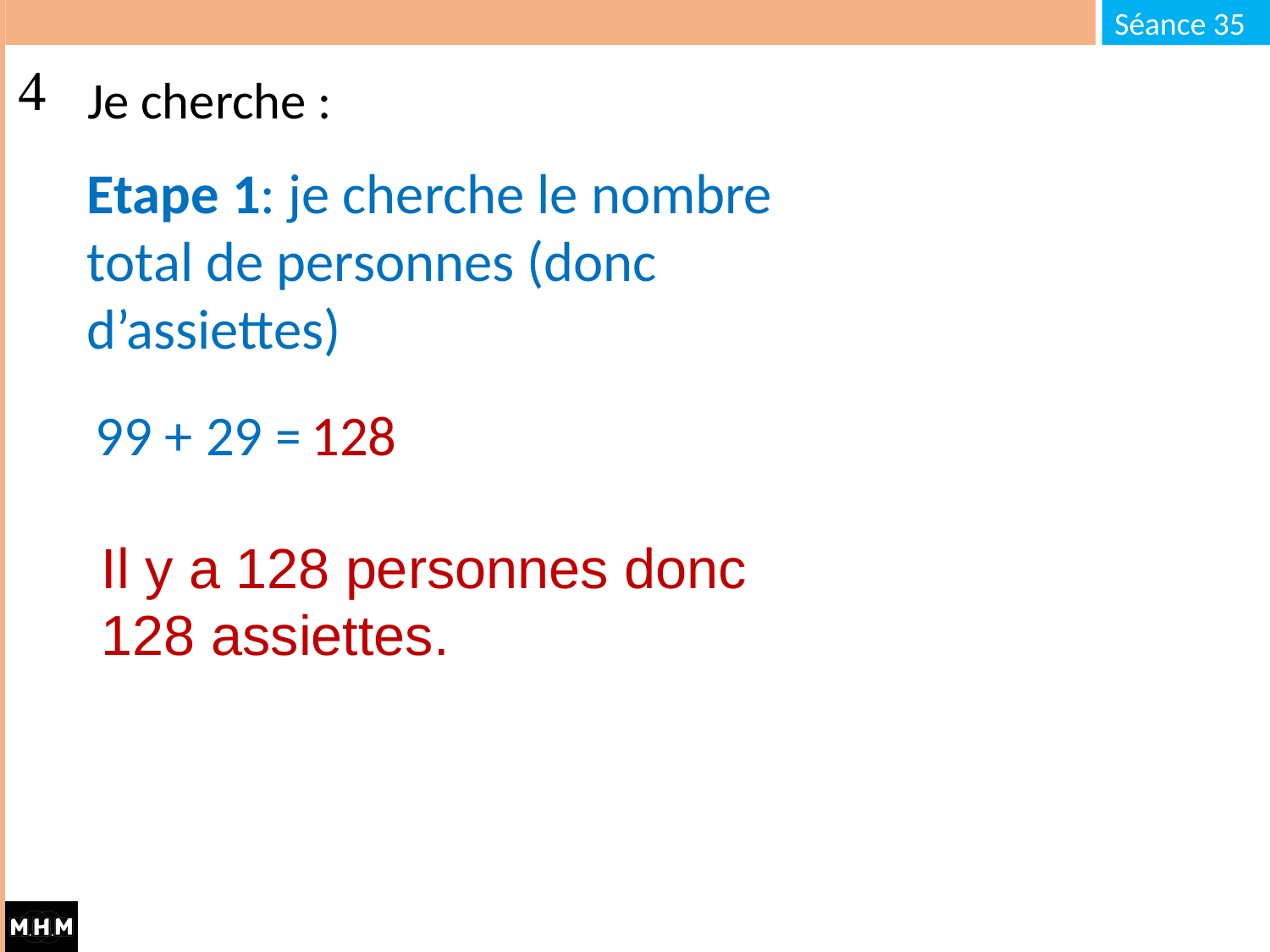

# Je cherche :
Etape 1: je cherche le nombre total de personnes (donc d’assiettes)
128
99 + 29 =
Il y a 128 personnes donc 128 assiettes.